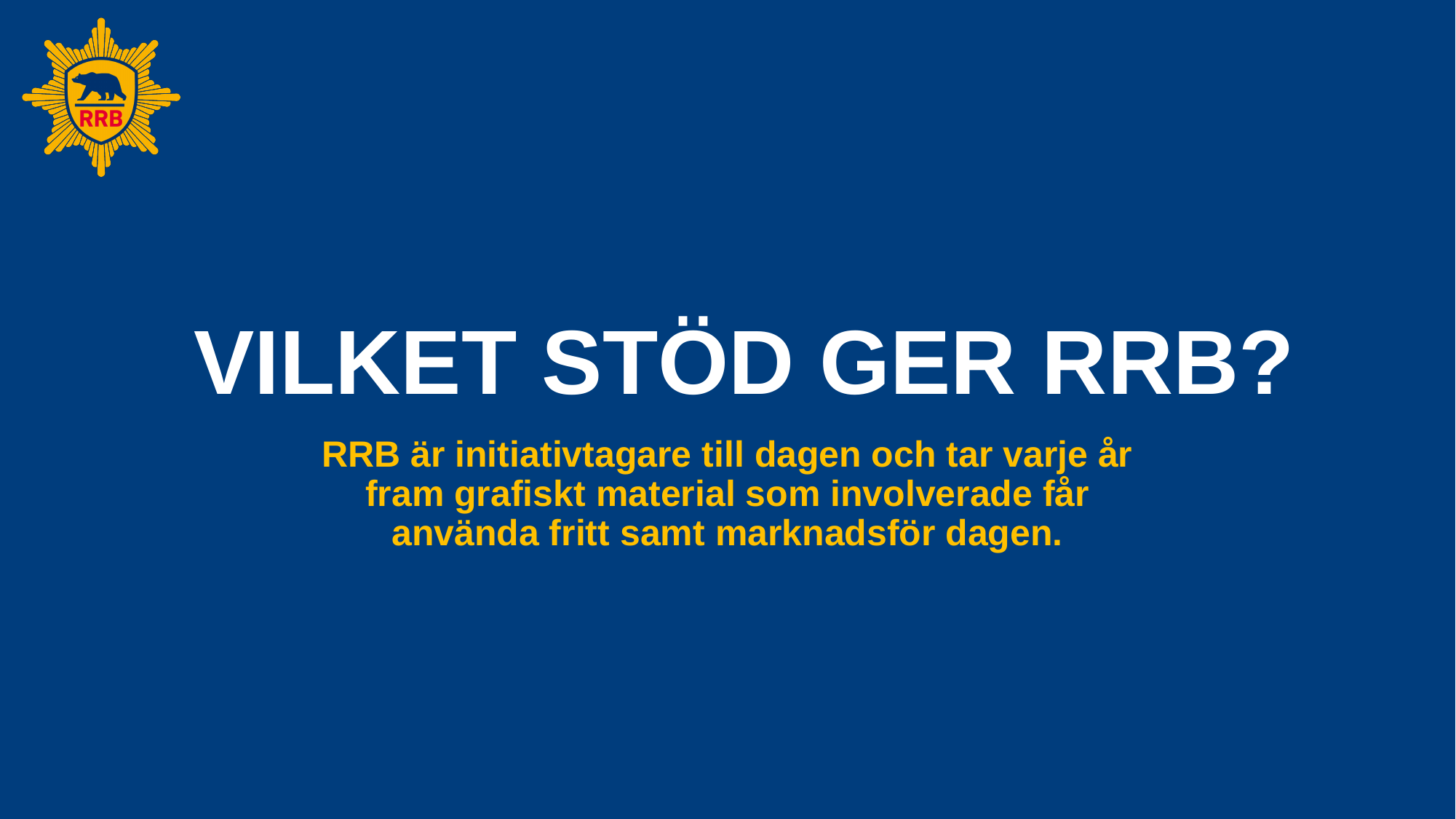

# VILKET STÖD GER RRB?
RRB är initiativtagare till dagen och tar varje år fram grafiskt material som involverade får använda fritt samt marknadsför dagen.